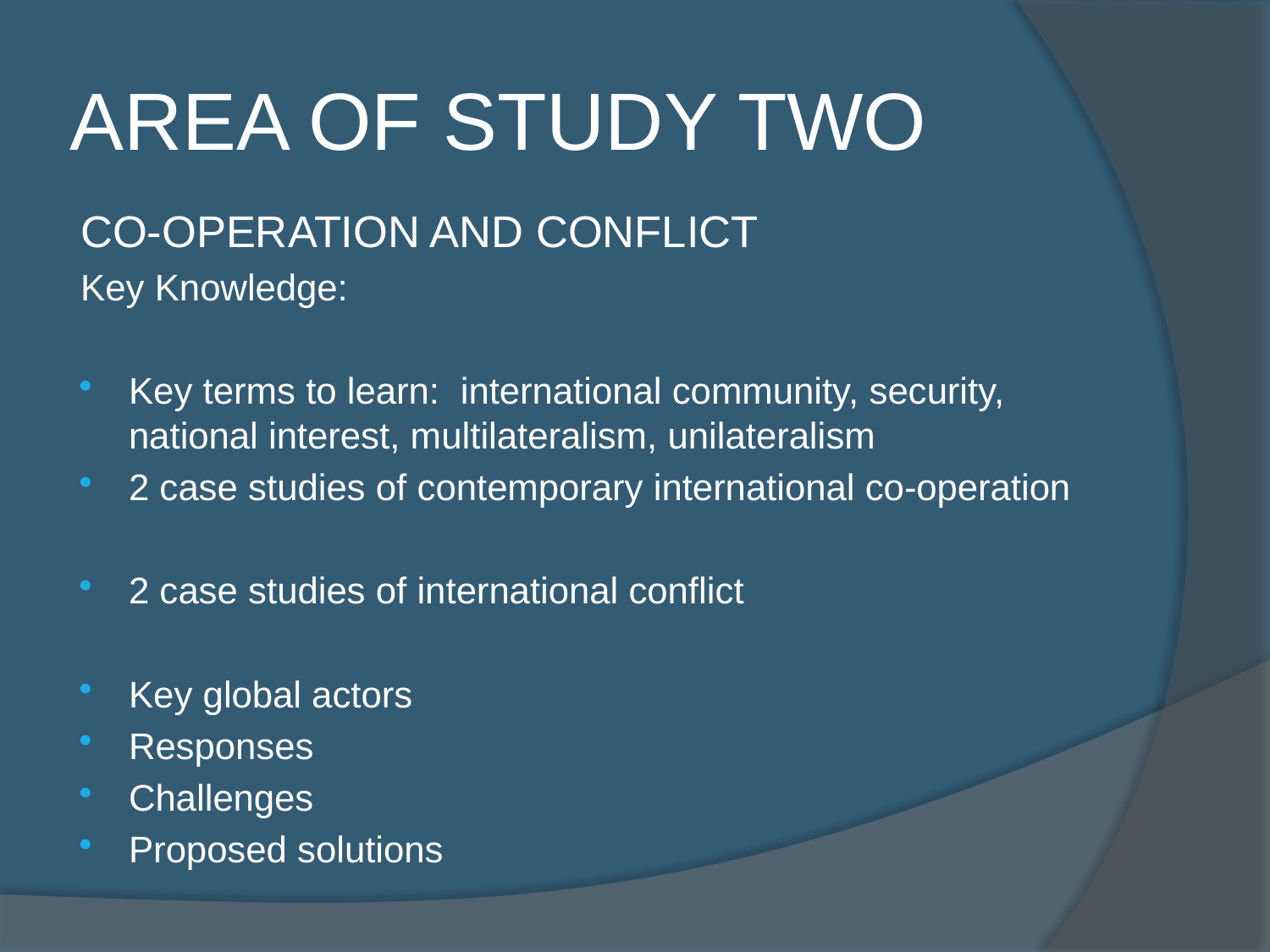

# AREA OF STUDY TWO
CO-OPERATION AND CONFLICT
Key Knowledge:

Key terms to learn:  international community, security, national interest, multilateralism, unilateralism
2 case studies of contemporary international co-operation

2 case studies of international conflict

Key global actors
Responses
Challenges
Proposed solutions